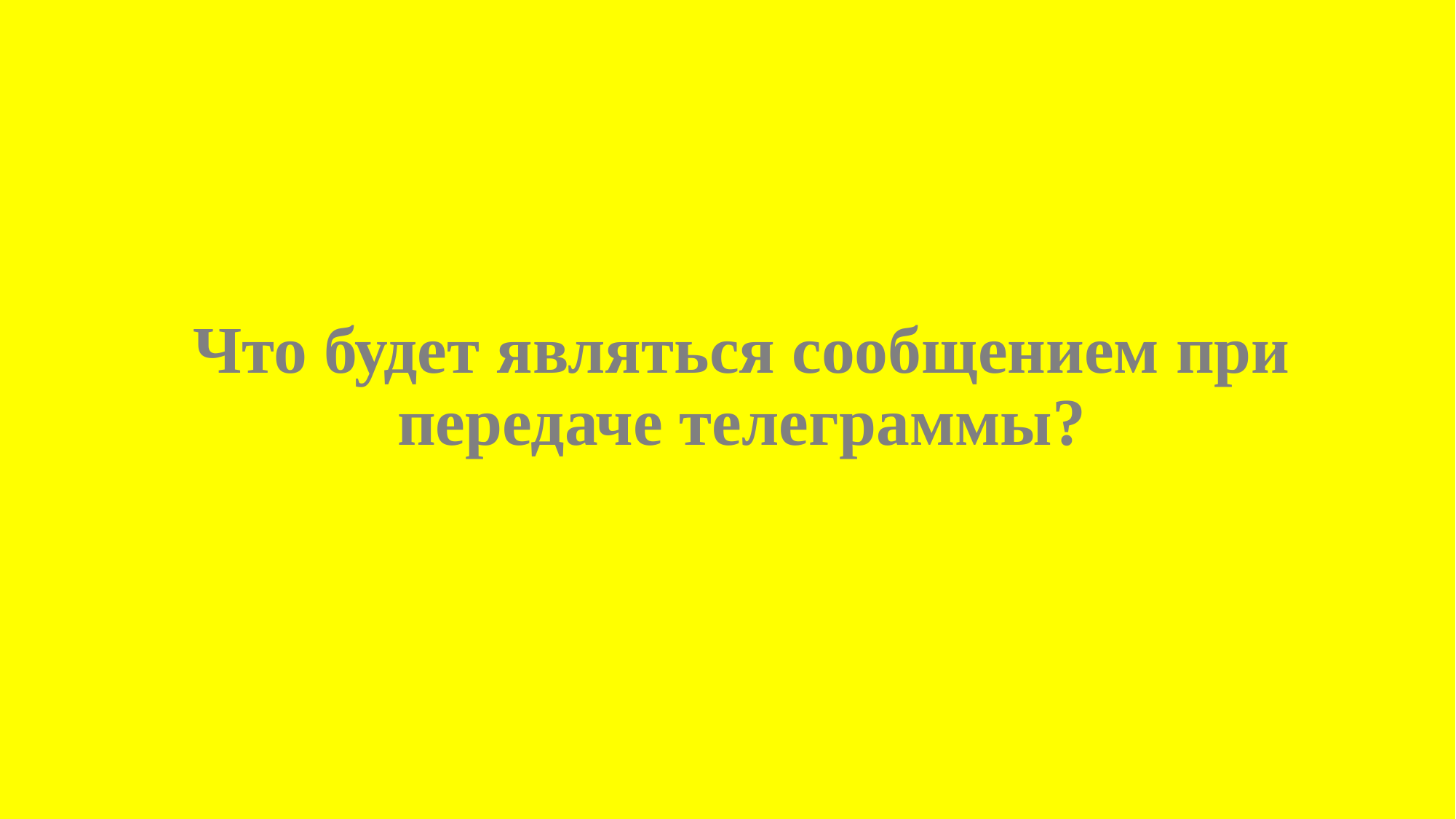

# Что будет являться сообщением при передаче телеграммы?